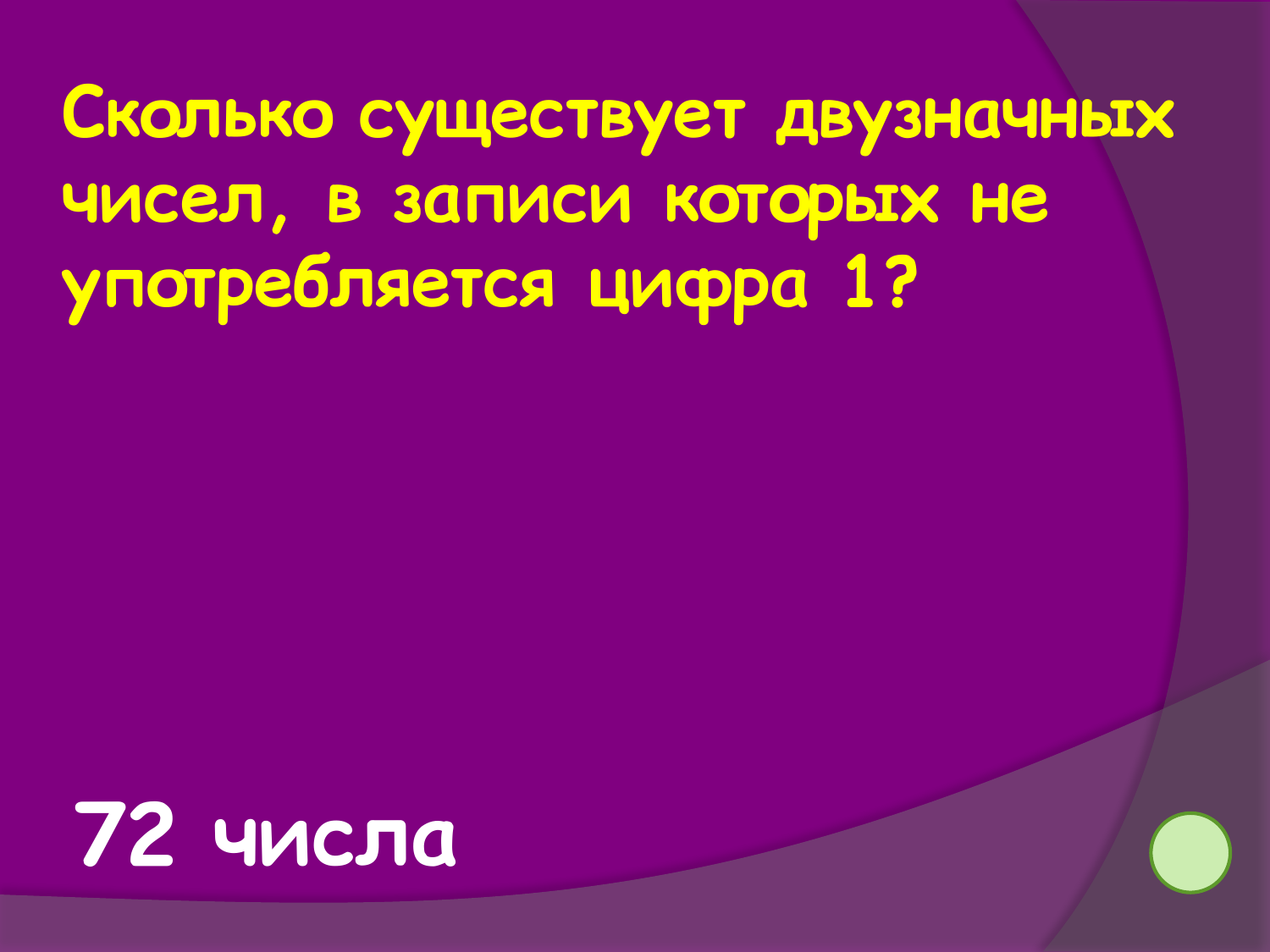

Сколько существует двузначных чисел, в записи которых не употребляется цифра 1?
72 числа